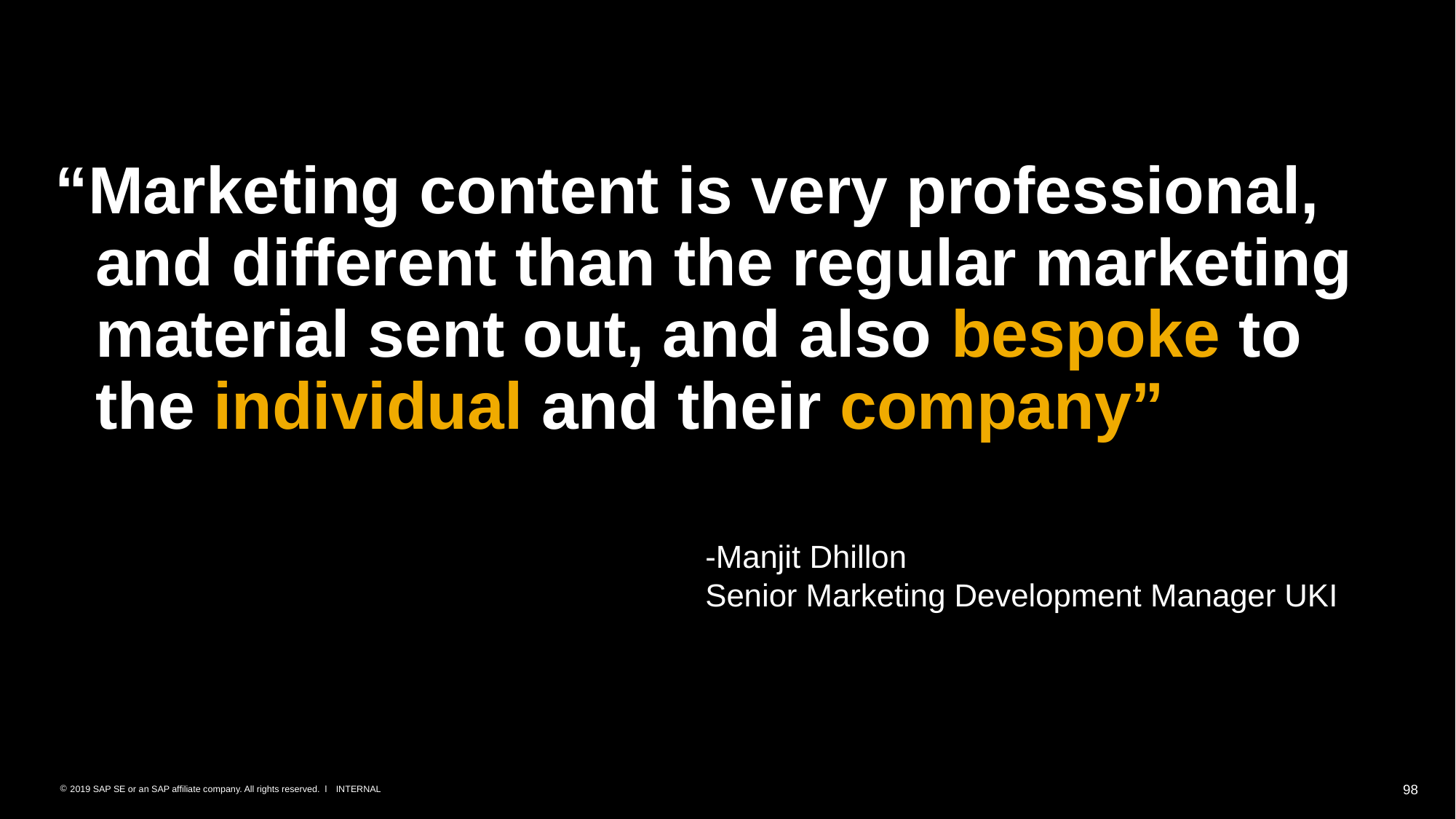

“Marketing content is very professional, and different than the regular marketing material sent out, and also bespoke to the individual and their company”

-Manjit Dhillon
Senior Marketing Development Manager UKI